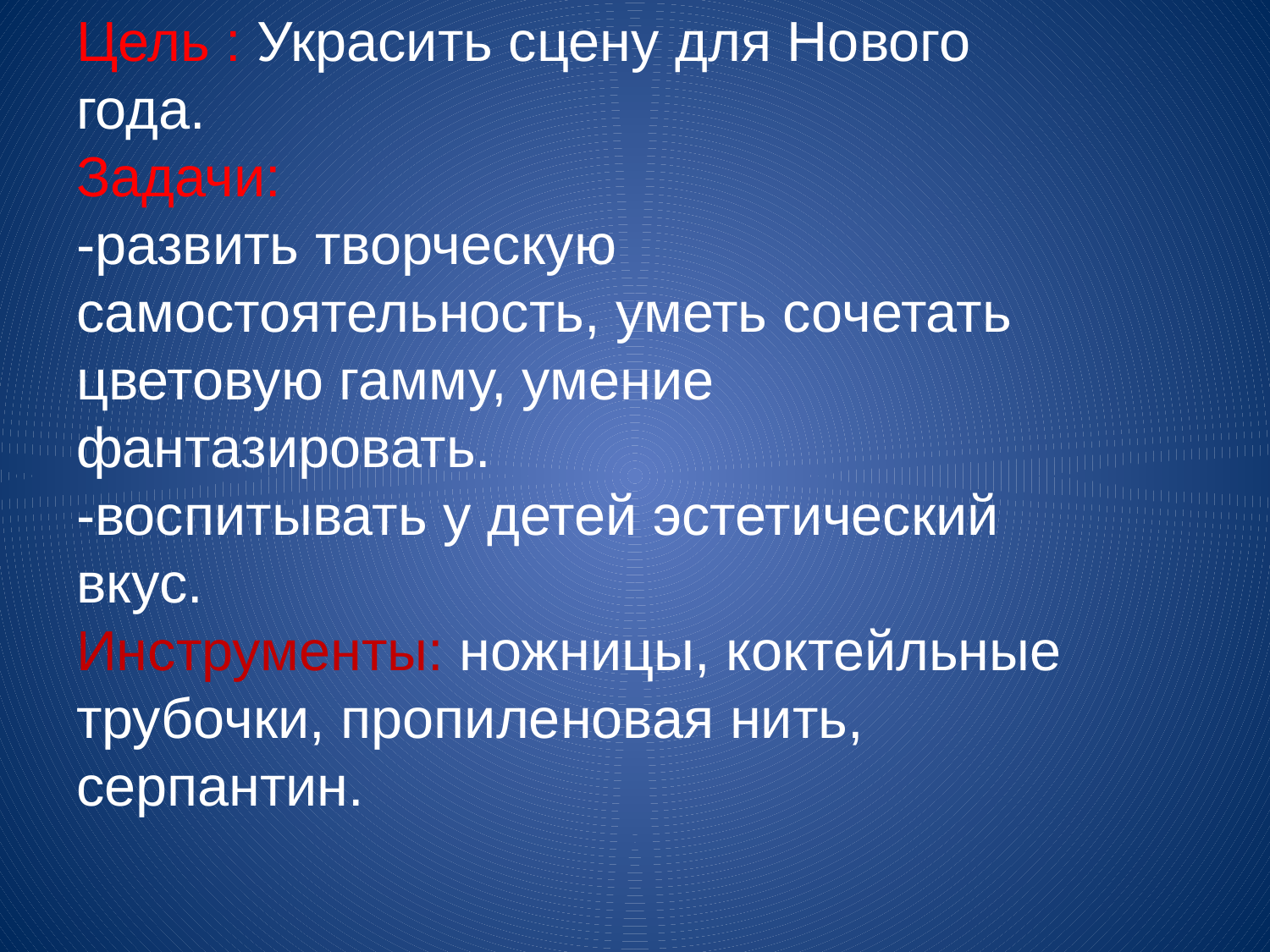

# Цель : Украсить сцену для Нового года. Задачи: -развить творческую самостоятельность, уметь сочетать цветовую гамму, умение фантазировать. -воспитывать у детей эстетический вкус. Инструменты: ножницы, коктейльные трубочки, пропиленовая нить, серпантин.